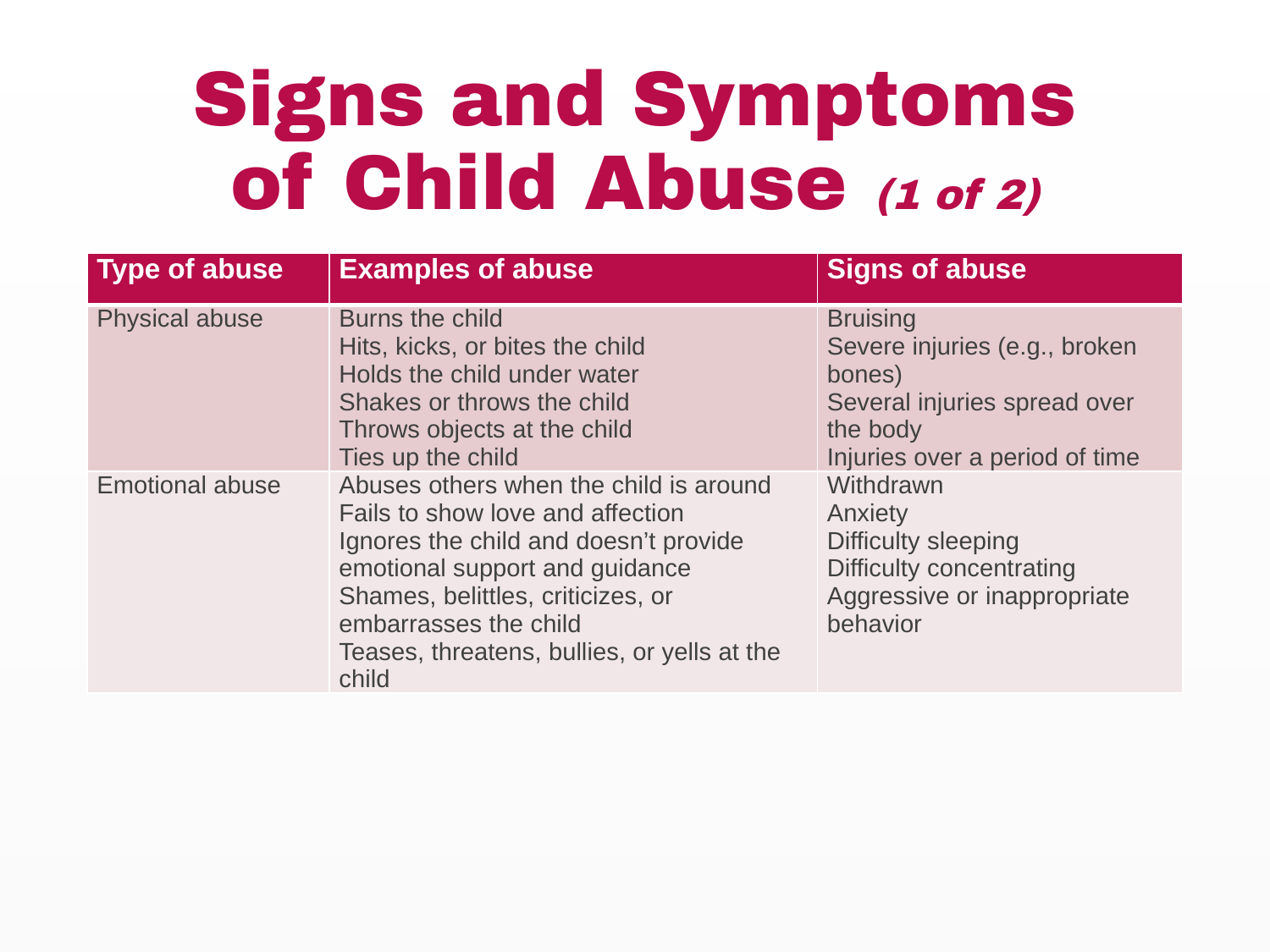

# Signs and Symptoms of Child Abuse (1 of 2)
| Type of abuse | Examples of abuse | Signs of abuse |
| --- | --- | --- |
| Physical abuse | Burns the child Hits, kicks, or bites the child Holds the child under water Shakes or throws the child Throws objects at the child Ties up the child | Bruising Severe injuries (e.g., broken bones) Several injuries spread over the body Injuries over a period of time |
| Emotional abuse | Abuses others when the child is around Fails to show love and affection Ignores the child and doesn’t provide emotional support and guidance Shames, belittles, criticizes, or embarrasses the child Teases, threatens, bullies, or yells at the child | Withdrawn Anxiety Difficulty sleeping Difficulty concentrating Aggressive or inappropriate behavior |